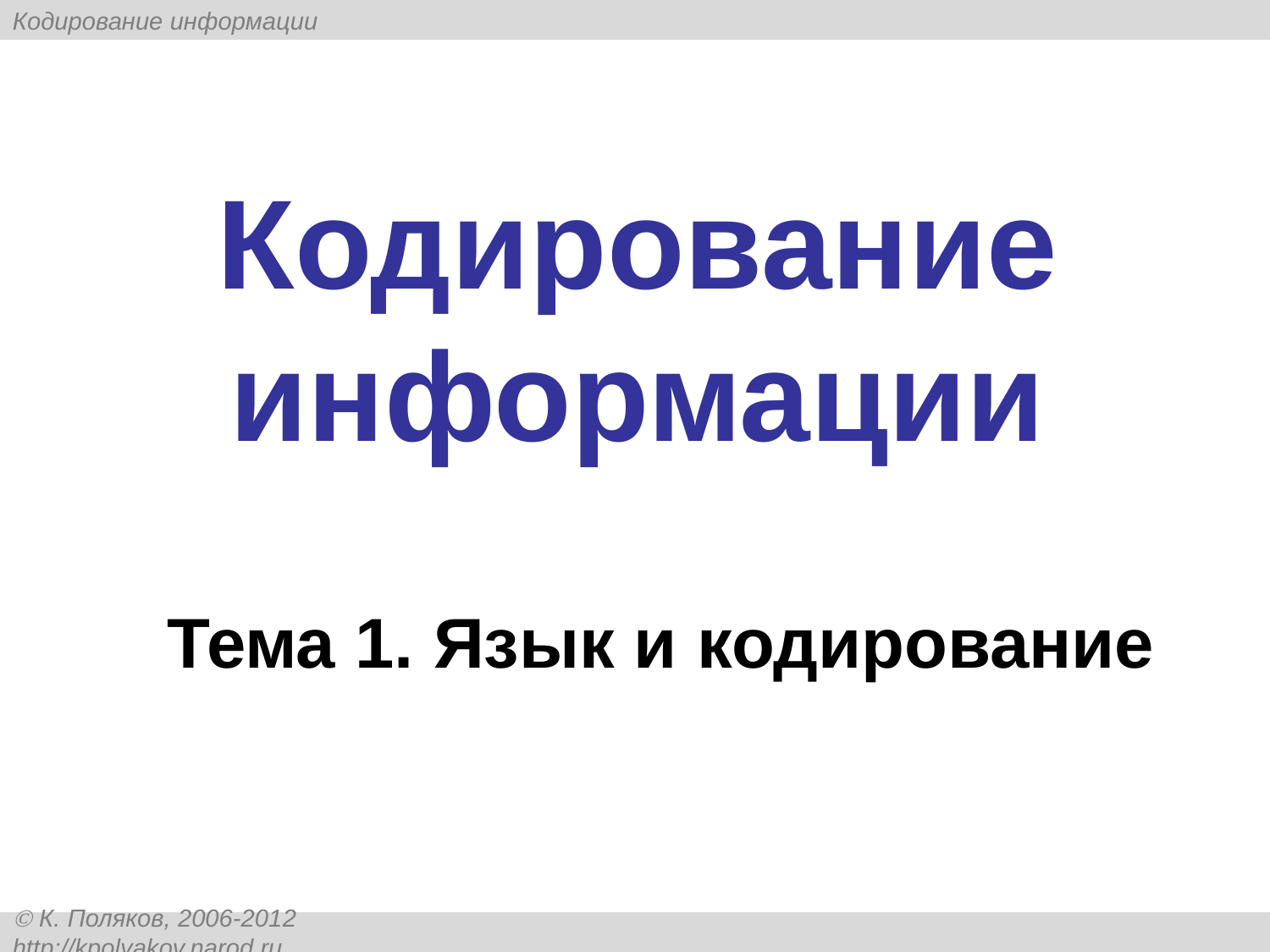

# Кодирование информации
Тема 1. Язык и кодирование